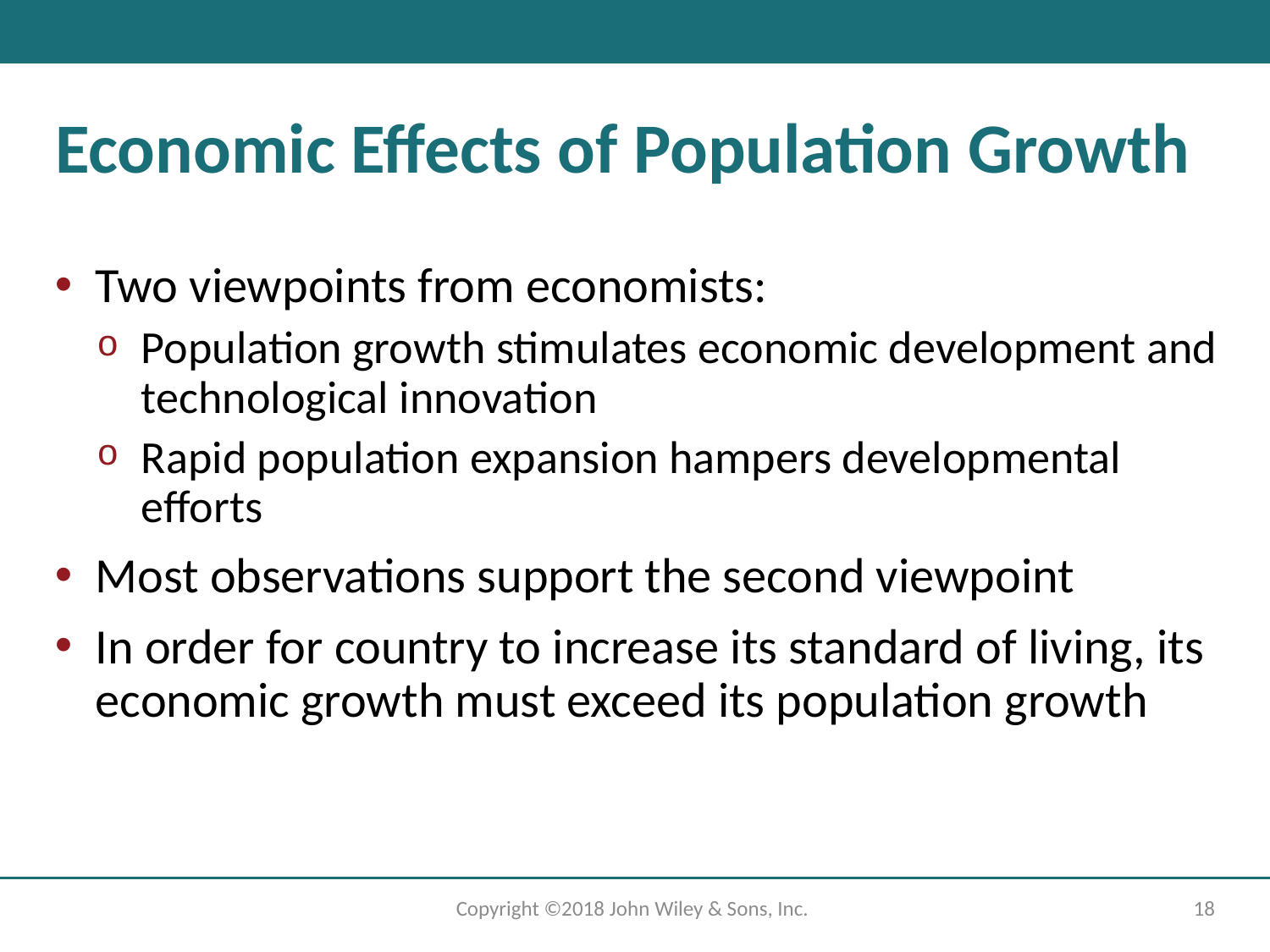

# Economic Effects of Population Growth
Two viewpoints from economists:
Population growth stimulates economic development and technological innovation
Rapid population expansion hampers developmental efforts
Most observations support the second viewpoint
In order for country to increase its standard of living, its economic growth must exceed its population growth
Copyright ©2018 John Wiley & Sons, Inc.
18